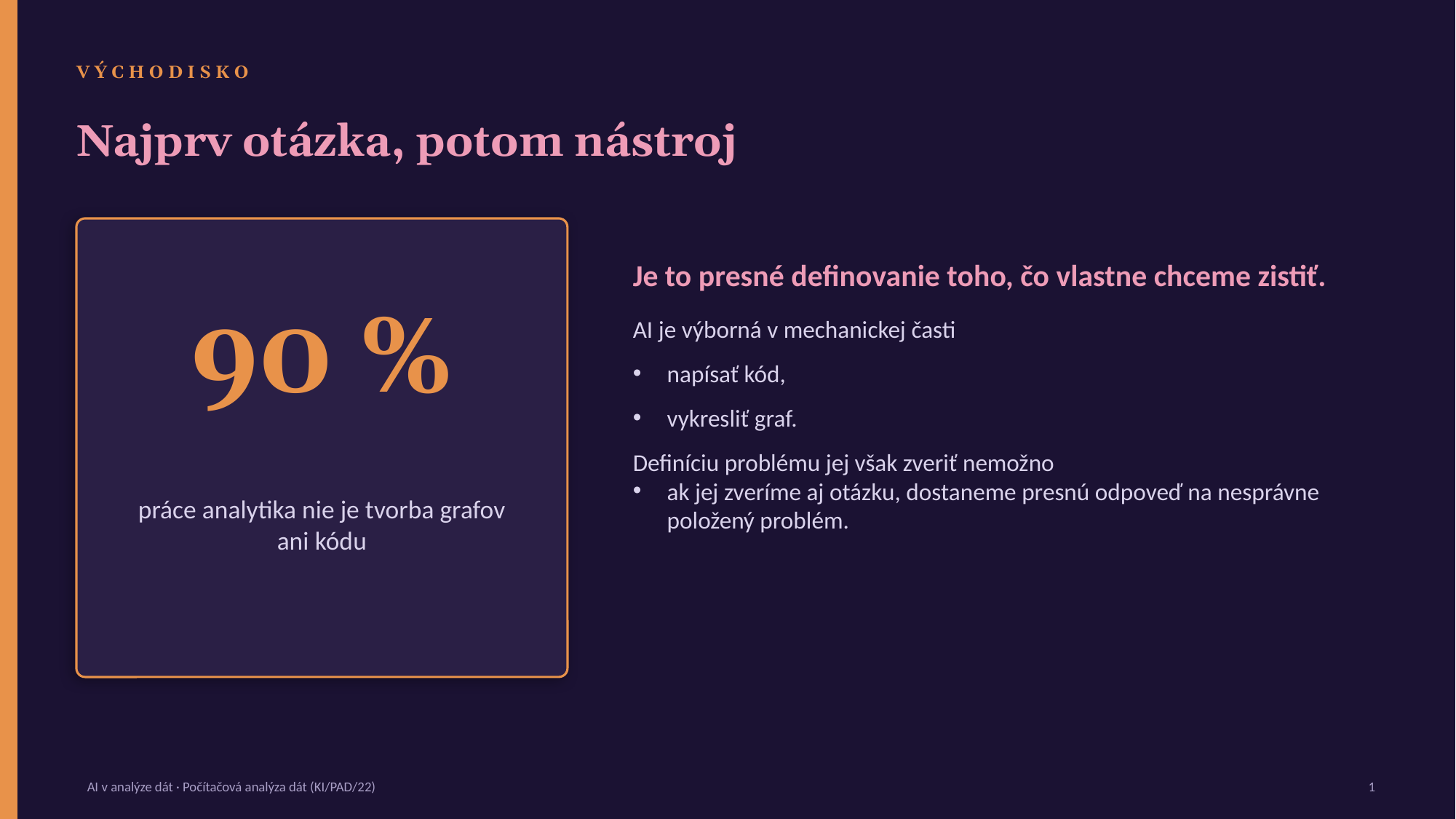

VÝCHODISKO
Najprv otázka, potom nástroj

Je to presné definovanie toho, čo vlastne chceme zistiť.
AI je výborná v mechanickej časti
napísať kód,
vykresliť graf.
Definíciu problému jej však zveriť nemožno
ak jej zveríme aj otázku, dostaneme presnú odpoveď na nesprávne položený problém.
90 %
práce analytika nie je tvorba grafov ani kódu
AI v analýze dát · Počítačová analýza dát (KI/PAD/22)
1